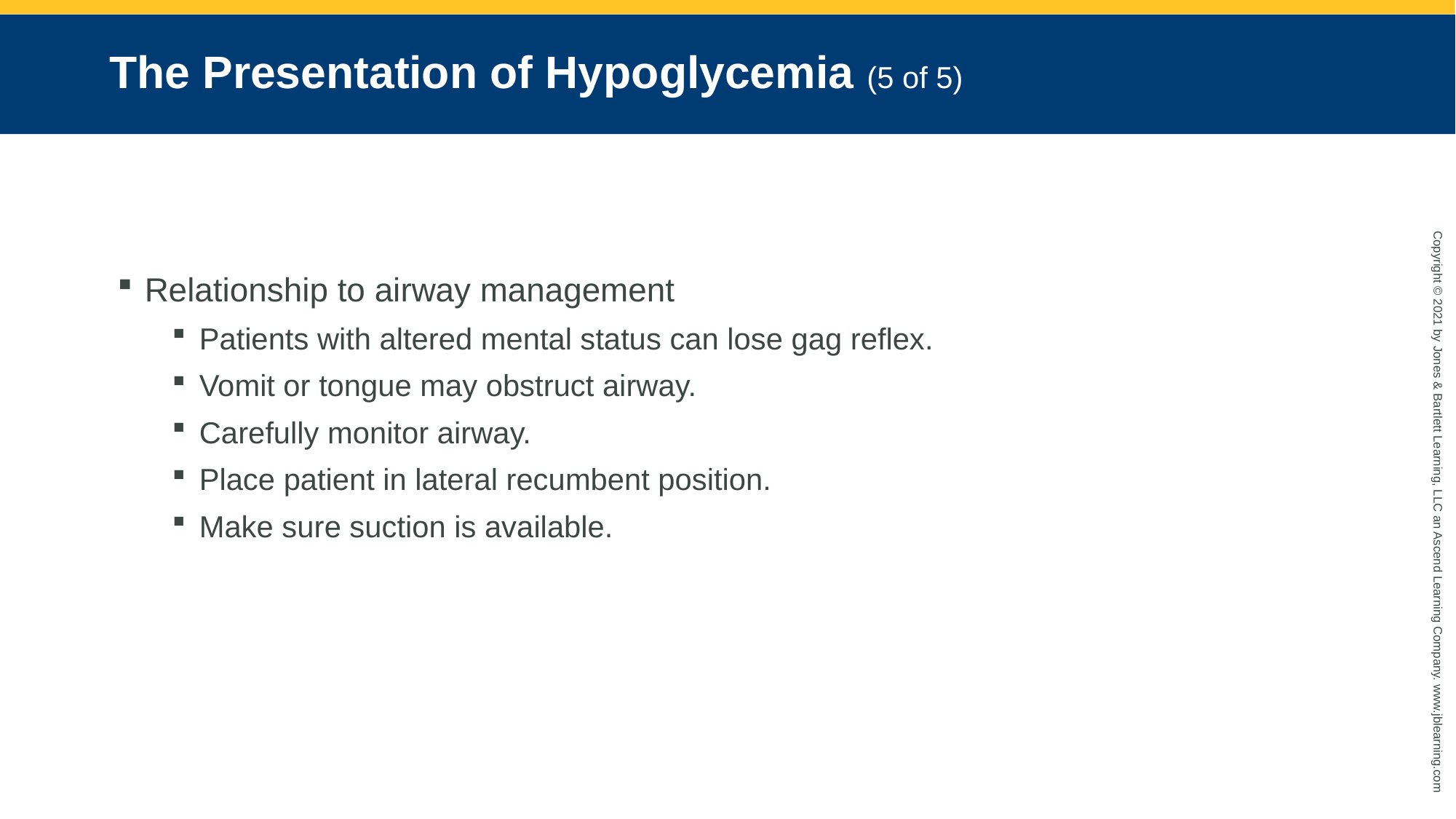

# The Presentation of Hypoglycemia (5 of 5)
Relationship to airway management
Patients with altered mental status can lose gag reflex.
Vomit or tongue may obstruct airway.
Carefully monitor airway.
Place patient in lateral recumbent position.
Make sure suction is available.